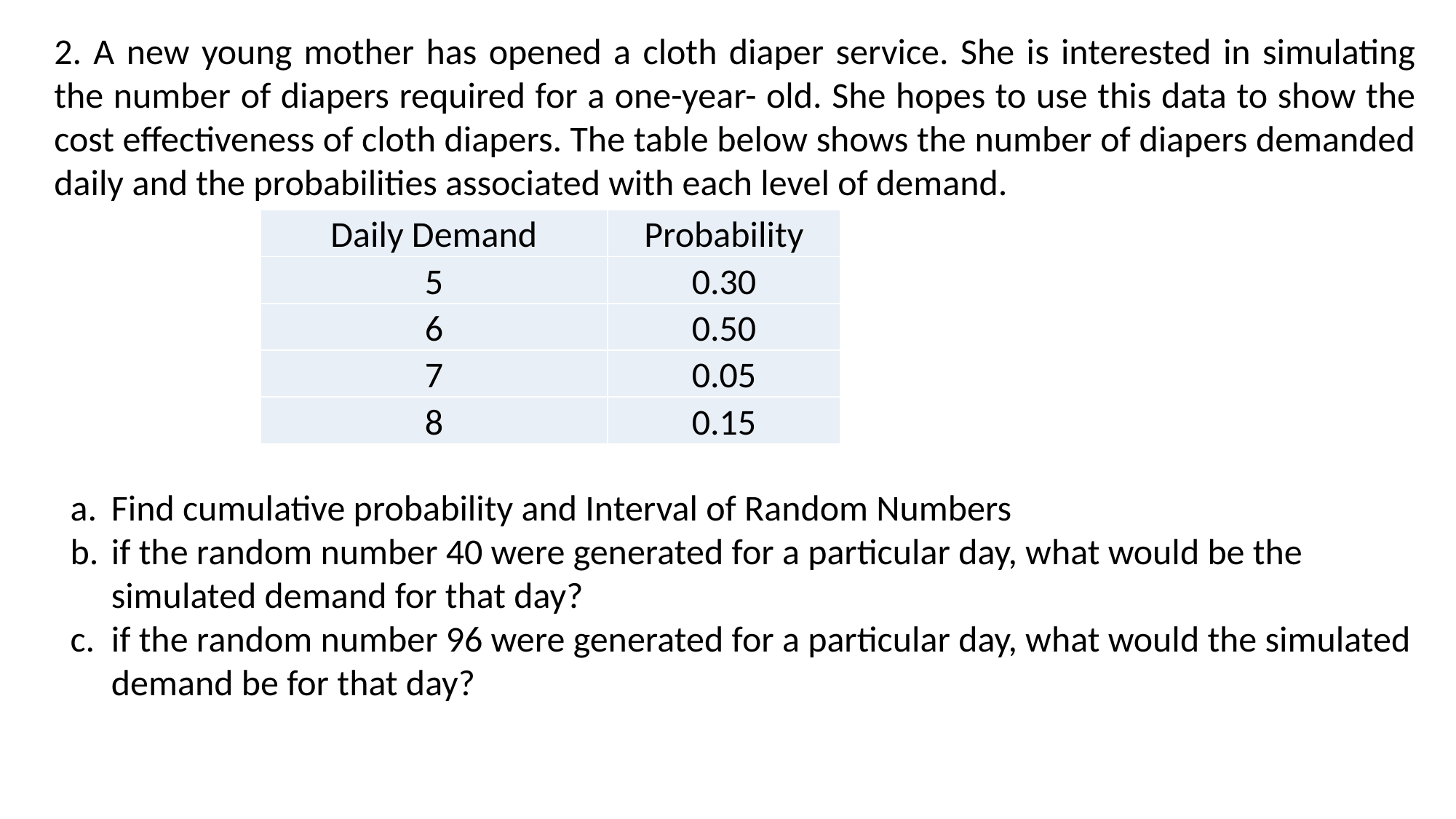

2. A new young mother has opened a cloth diaper service. She is interested in simulating the number of diapers required for a one-year- old. She hopes to use this data to show the cost effectiveness of cloth diapers. The table below shows the number of diapers demanded daily and the probabilities associated with each level of demand.
| Daily Demand | Probability |
| --- | --- |
| 5 | 0.30 |
| 6 | 0.50 |
| 7 | 0.05 |
| 8 | 0.15 |
Find cumulative probability and Interval of Random Numbers
if the random number 40 were generated for a particular day, what would be the simulated demand for that day?
if the random number 96 were generated for a particular day, what would the simulated demand be for that day?